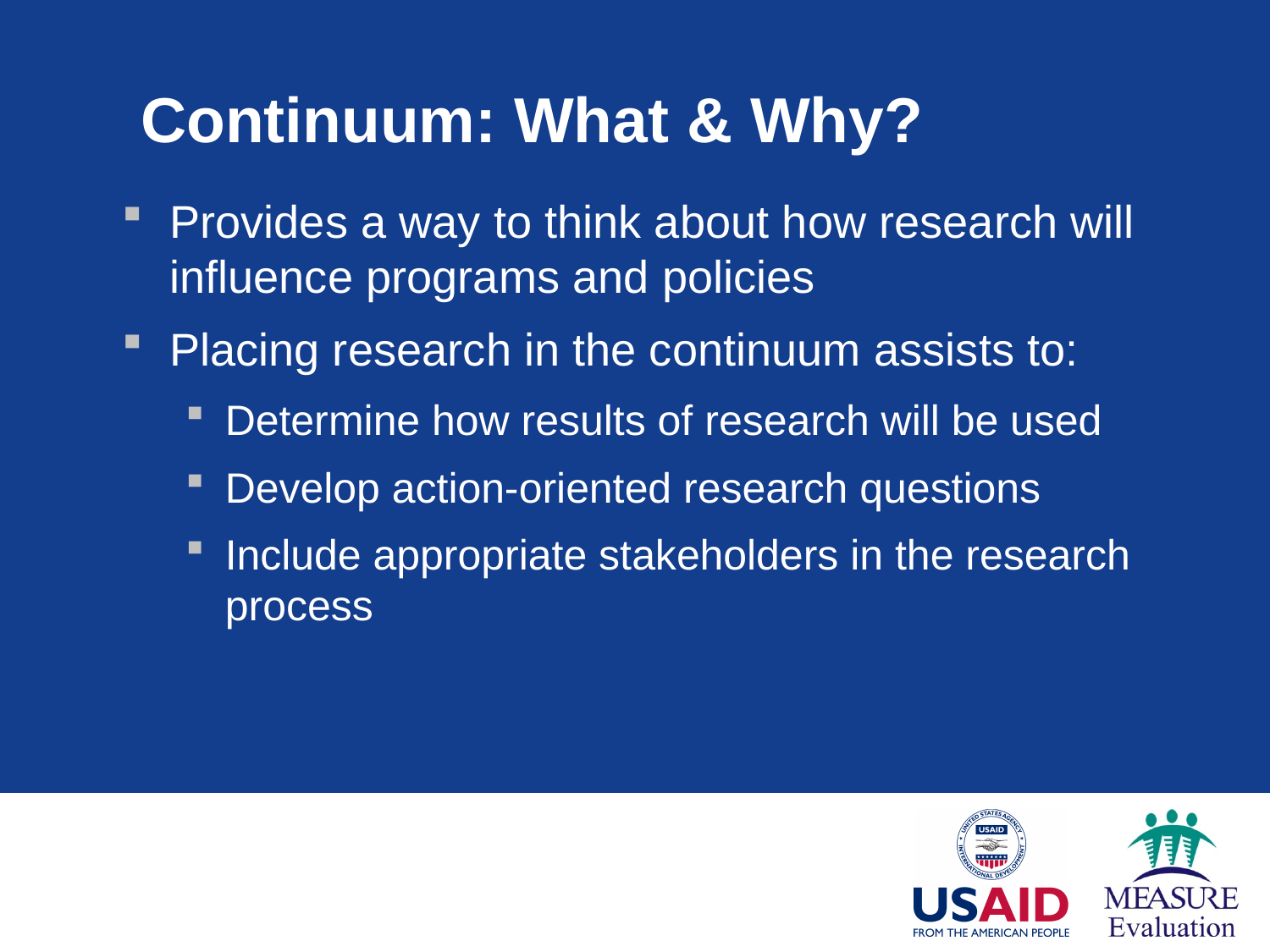

# Continuum: What & Why?
Provides a way to think about how research will influence programs and policies
Placing research in the continuum assists to:
Determine how results of research will be used
Develop action-oriented research questions
Include appropriate stakeholders in the research process